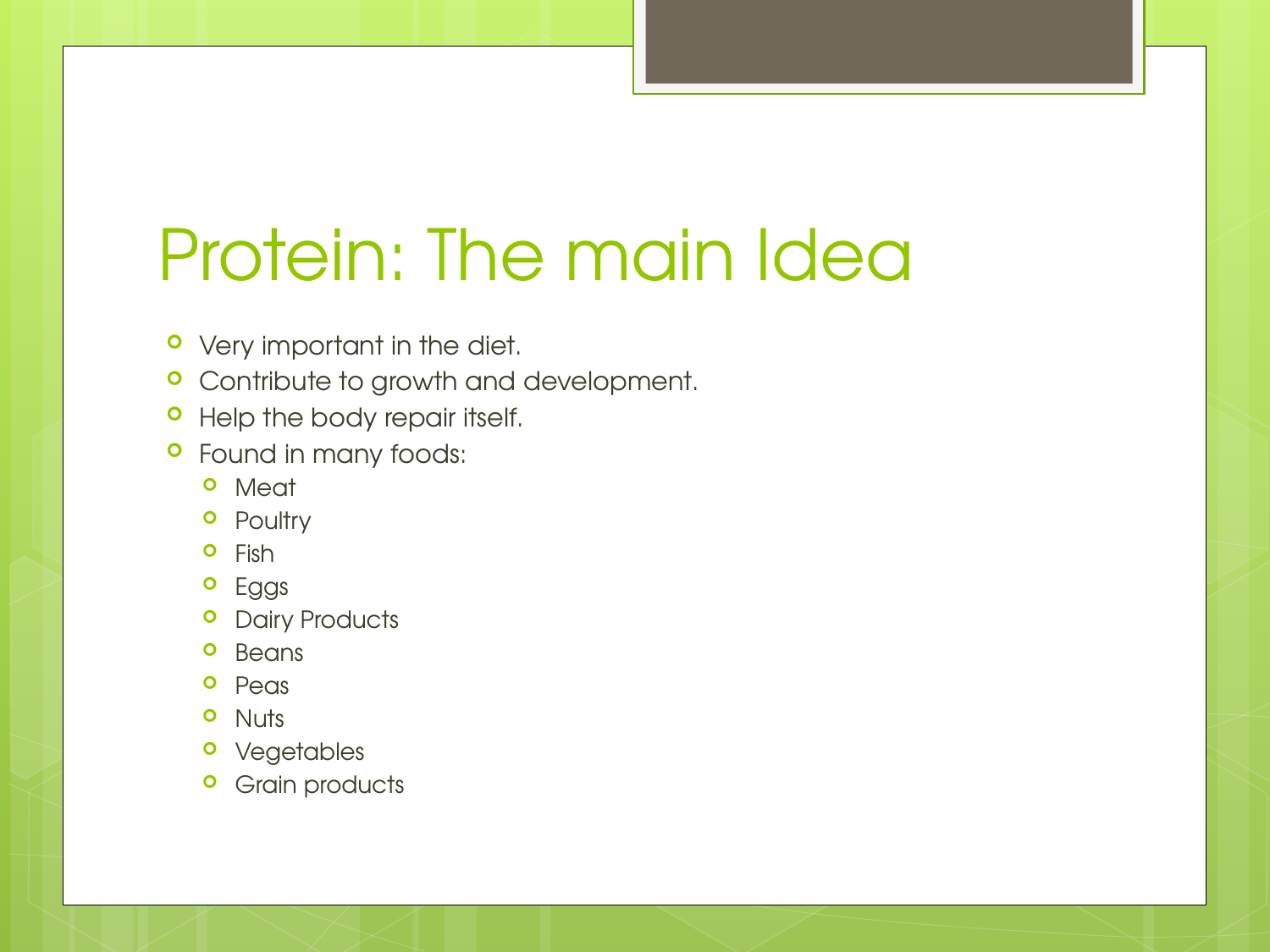

# Protein: The main Idea
Very important in the diet.
Contribute to growth and development.
Help the body repair itself.
Found in many foods:
Meat
Poultry
Fish
Eggs
Dairy Products
Beans
Peas
Nuts
Vegetables
Grain products